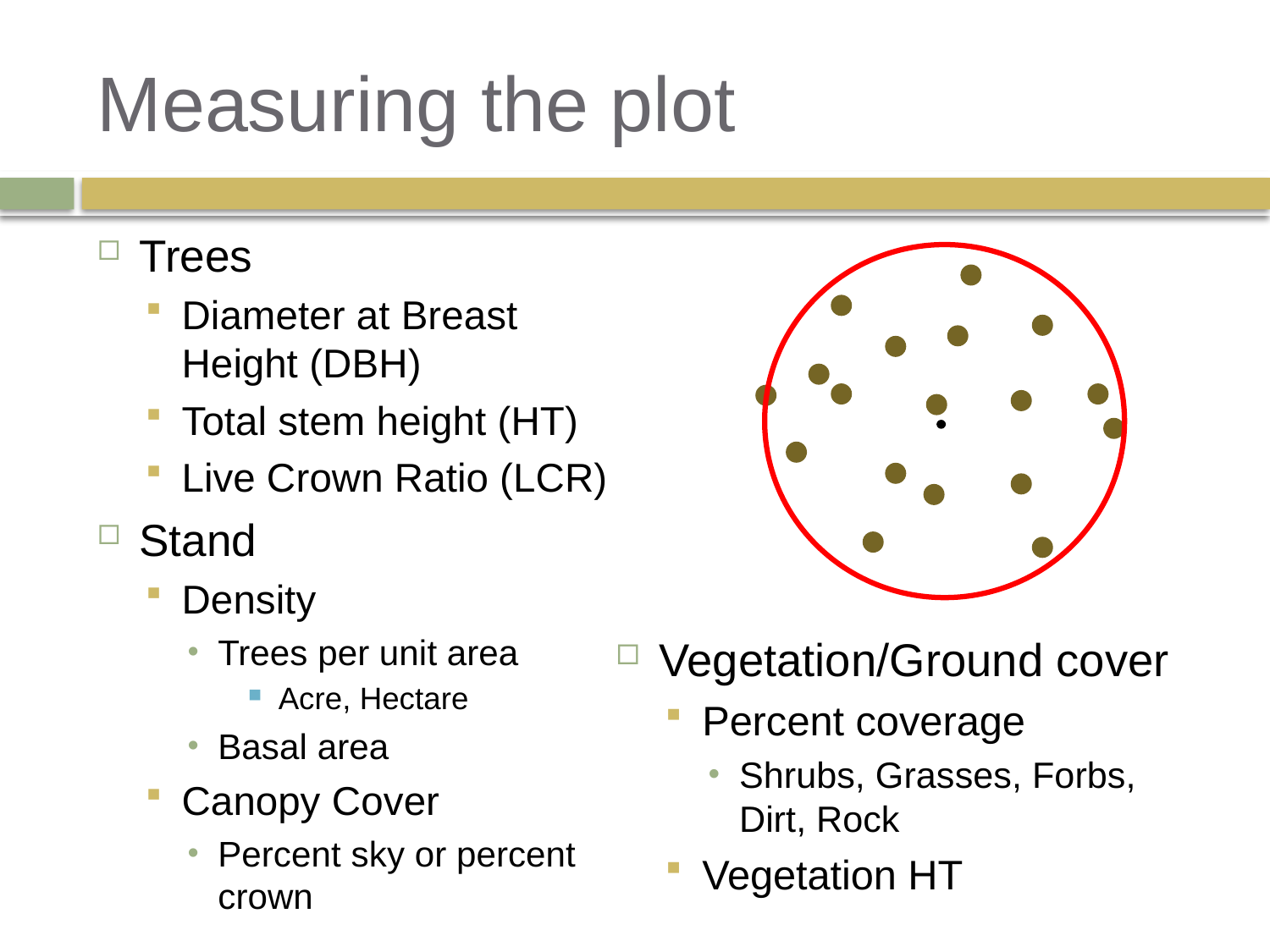

# Measuring the plot
Trees
Diameter at Breast Height (DBH)
Total stem height (HT)
Live Crown Ratio (LCR)
Stand
Density
Trees per unit area
Acre, Hectare
Basal area
Canopy Cover
Percent sky or percent crown

Vegetation/Ground cover
Percent coverage
Shrubs, Grasses, Forbs, Dirt, Rock
Vegetation HT